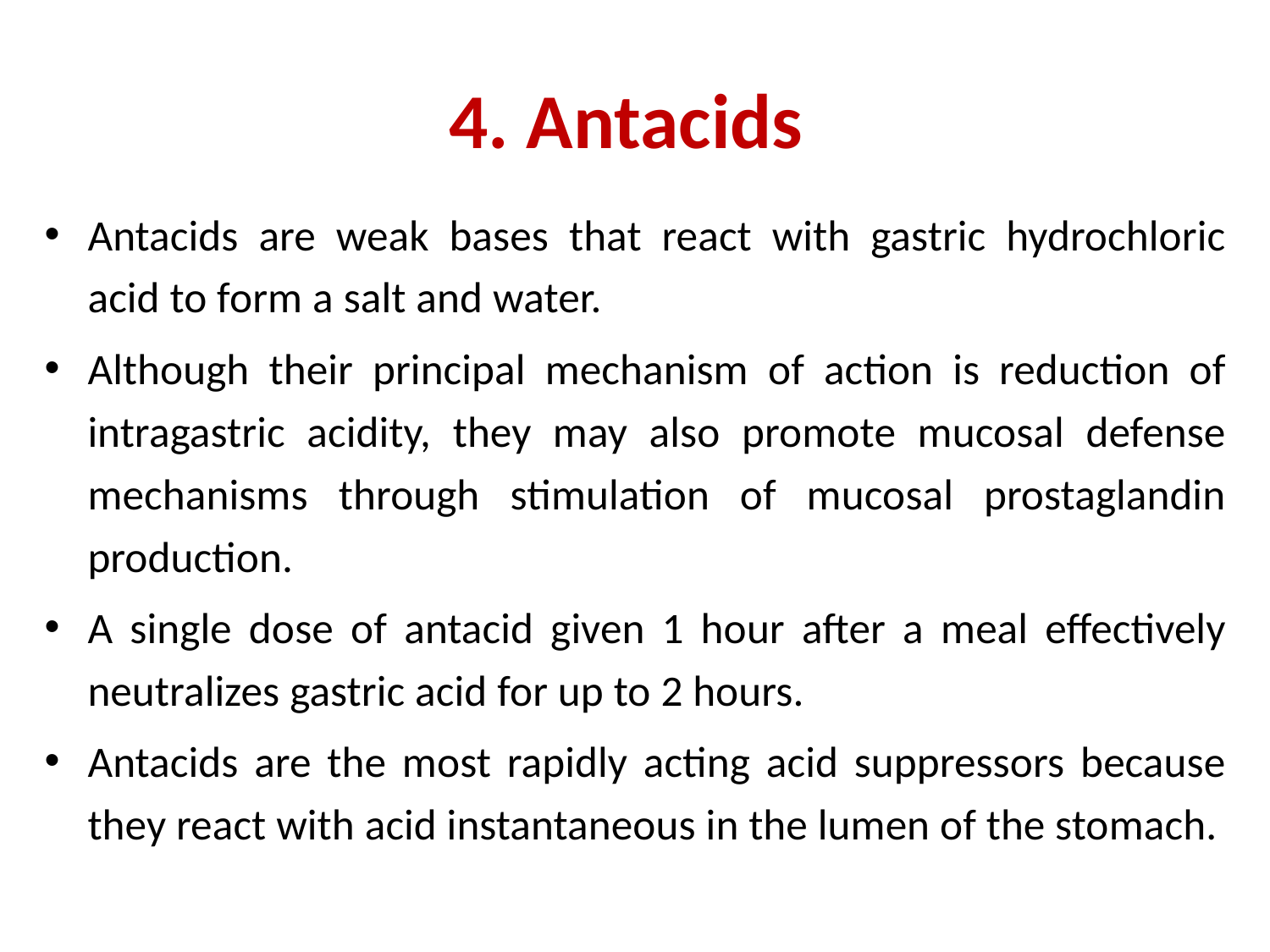

# 4. Antacids
Antacids are weak bases that react with gastric hydrochloric acid to form a salt and water.
Although their principal mechanism of action is reduction of intragastric acidity, they may also promote mucosal defense mechanisms through stimulation of mucosal prostaglandin production.
A single dose of antacid given 1 hour after a meal effectively neutralizes gastric acid for up to 2 hours.
Antacids are the most rapidly acting acid suppressors because they react with acid instantaneous in the lumen of the stomach.